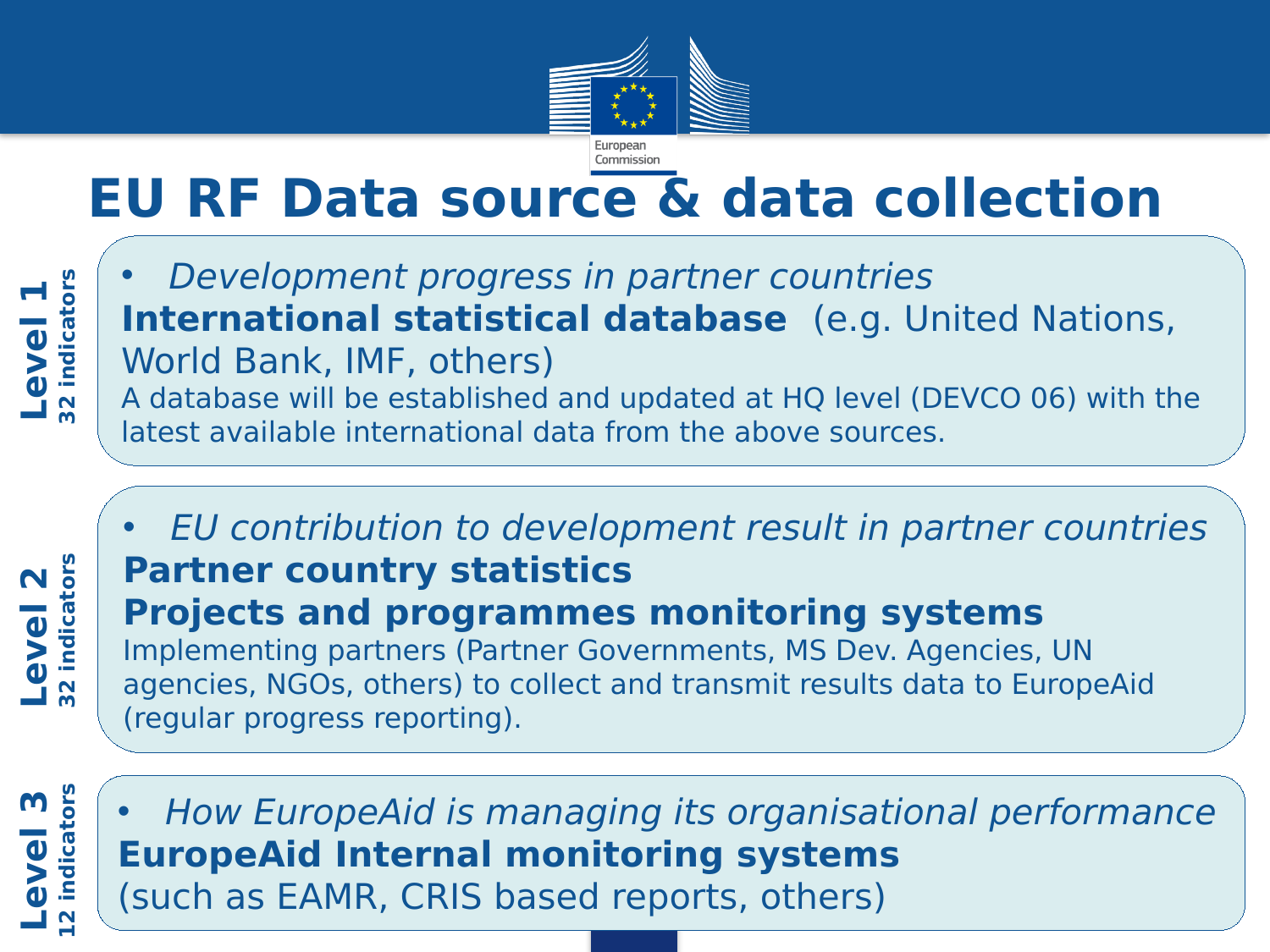

# EU RF Data source & data collection
Development progress in partner countries
International statistical database  (e.g. United Nations, World Bank, IMF, others)
A database will be established and updated at HQ level (DEVCO 06) with the latest available international data from the above sources.
Level 1
32 indicators
EU contribution to development result in partner countries
Partner country statistics
Projects and programmes monitoring systems
Implementing partners (Partner Governments, MS Dev. Agencies, UN agencies, NGOs, others) to collect and transmit results data to EuropeAid (regular progress reporting).
Level 2
32 indicators
How EuropeAid is managing its organisational performance
EuropeAid Internal monitoring systems
(such as EAMR, CRIS based reports, others)
Level 3
12 indicators